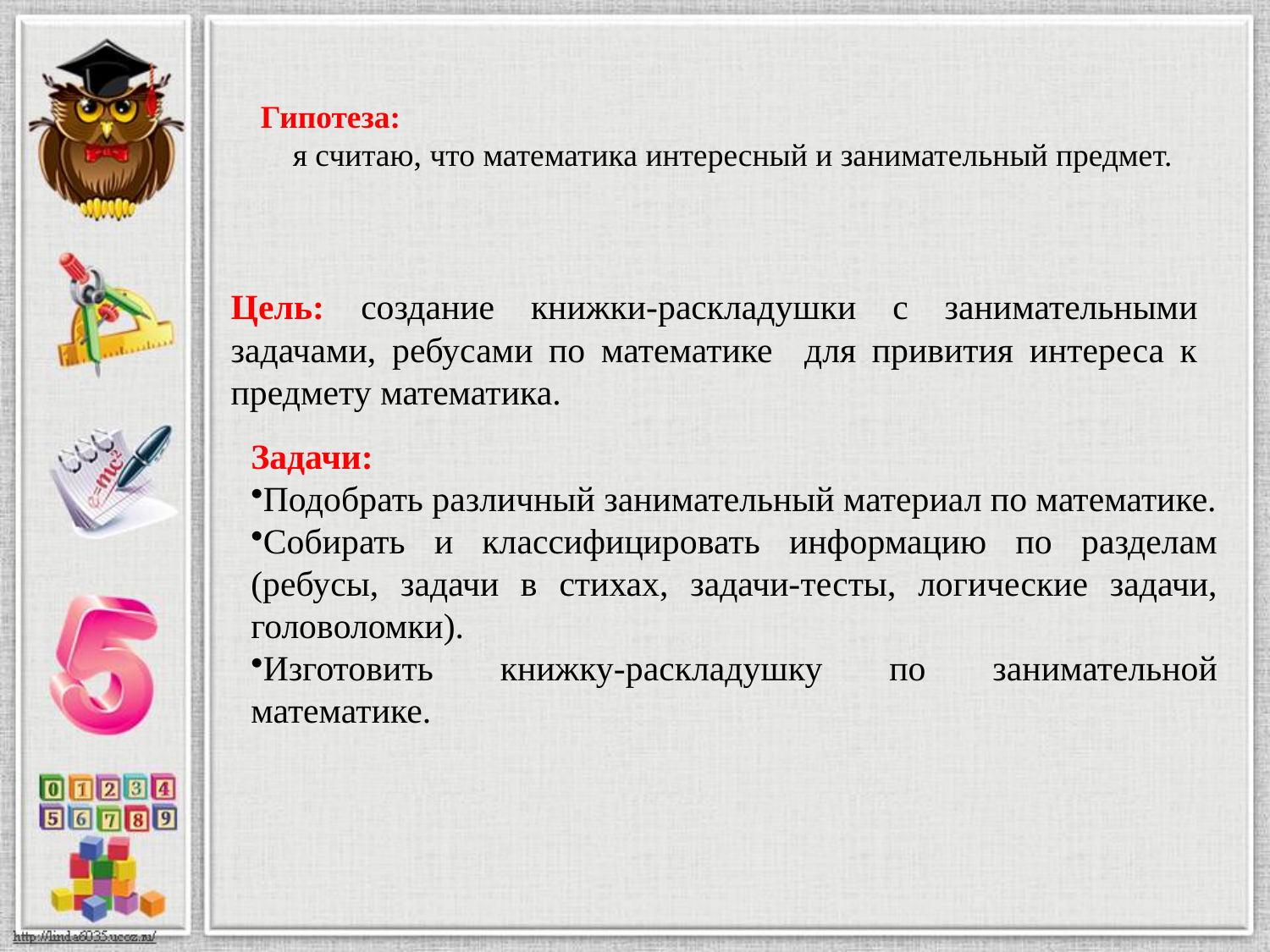

Гипотеза:
    я считаю, что математика интересный и занимательный предмет.
Цель: создание книжки-раскладушки с занимательными задачами, ребусами по математике  для привития интереса к предмету математика.
Задачи:
Подобрать различный занимательный материал по математике.
Собирать и классифицировать информацию по разделам (ребусы, задачи в стихах, задачи-тесты, логические задачи, головоломки).
Изготовить книжку-раскладушку по занимательной математике.